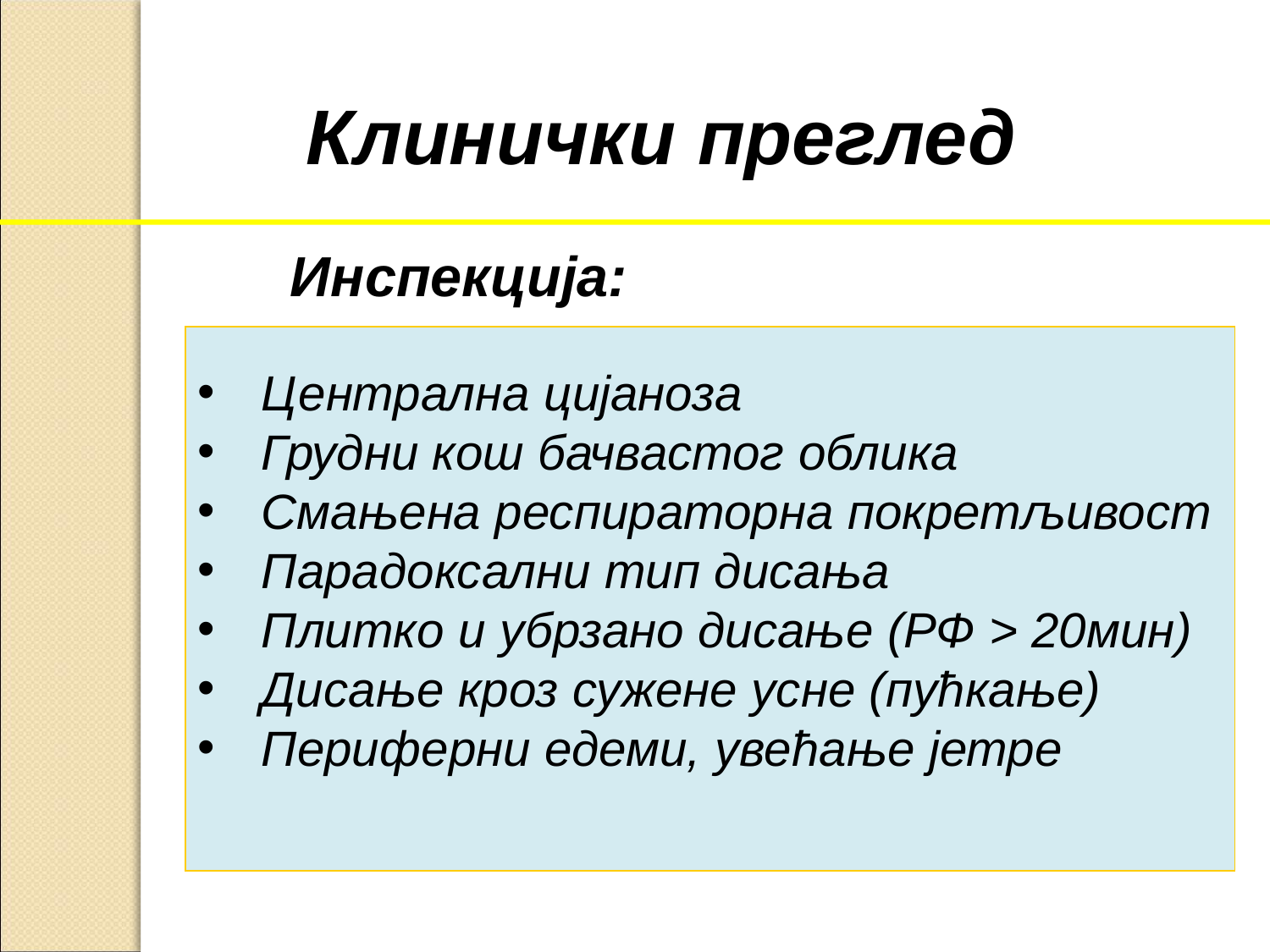

Клинички преглед

Инспекција:
Централна цијаноза
Грудни кош бачвастог облика
Смањена респираторна покретљивост
Парадоксални тип дисања
Плитко и убрзано дисање (РФ > 20мин)
Дисање кроз сужене усне (пућкање)
Периферни едеми, увећање јетре